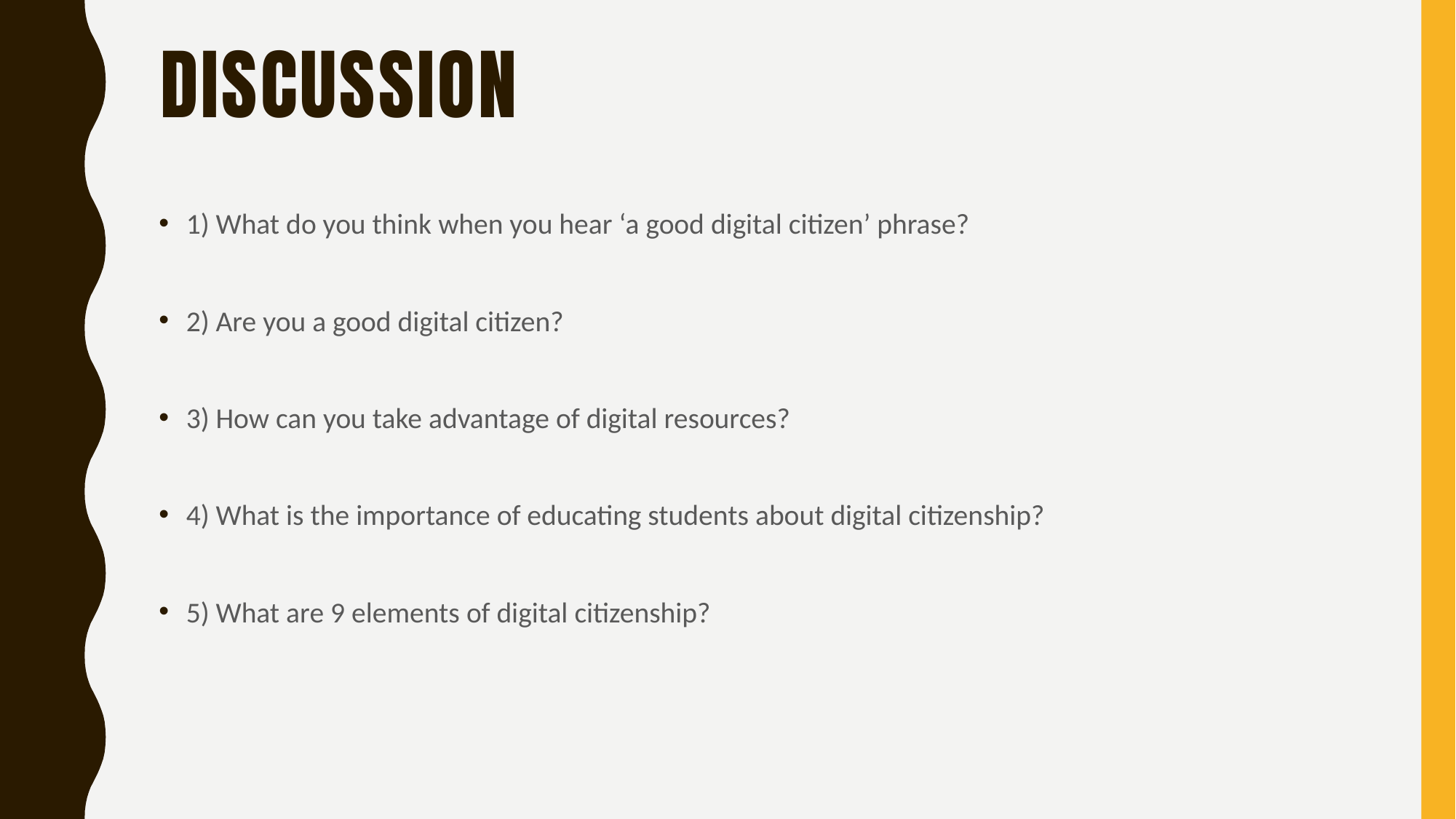

# dIscussIon
1) What do you think when you hear ‘a good digital citizen’ phrase?

2) Are you a good digital citizen?

3) How can you take advantage of digital resources?

4) What is the importance of educating students about digital citizenship?

5) What are 9 elements of digital citizenship?